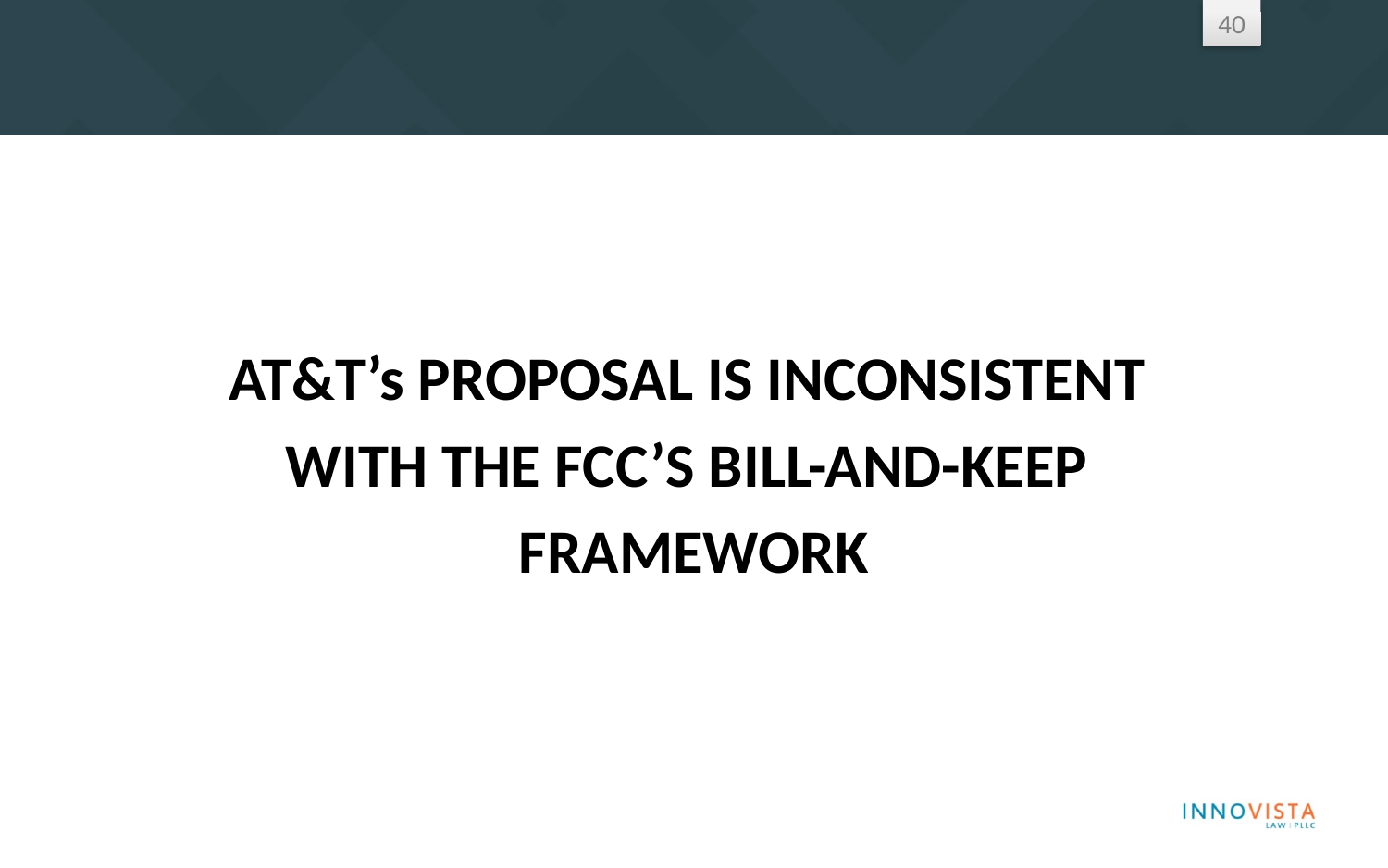

AT&T’s PROPOSAL IS INCONSISTENT
WITH THE FCC’S BILL-AND-KEEP
FRAMEWORK